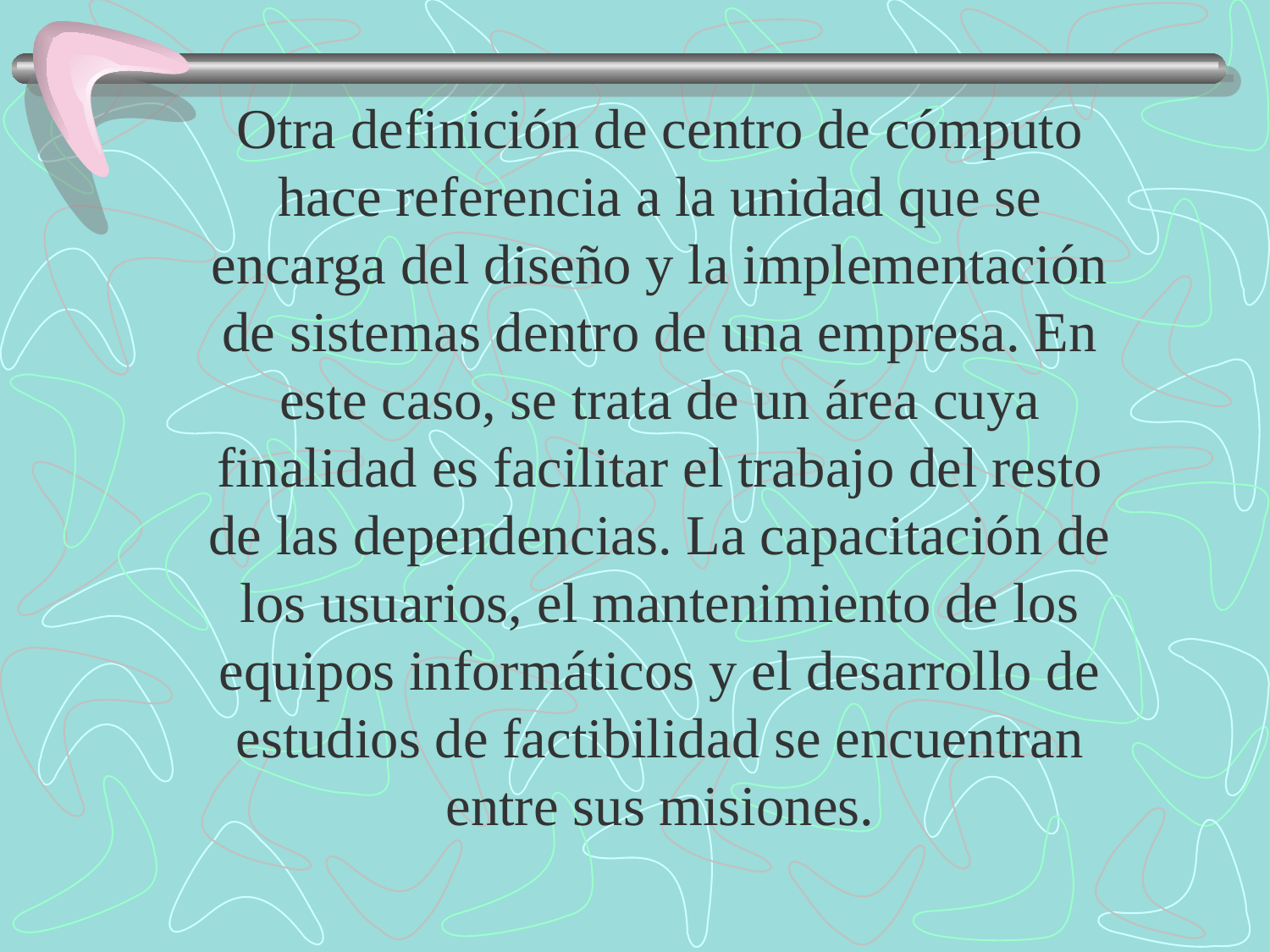

Otra definición de centro de cómputo hace referencia a la unidad que se encarga del diseño y la implementación de sistemas dentro de una empresa. En este caso, se trata de un área cuya finalidad es facilitar el trabajo del resto de las dependencias. La capacitación de los usuarios, el mantenimiento de los equipos informáticos y el desarrollo de estudios de factibilidad se encuentran entre sus misiones.